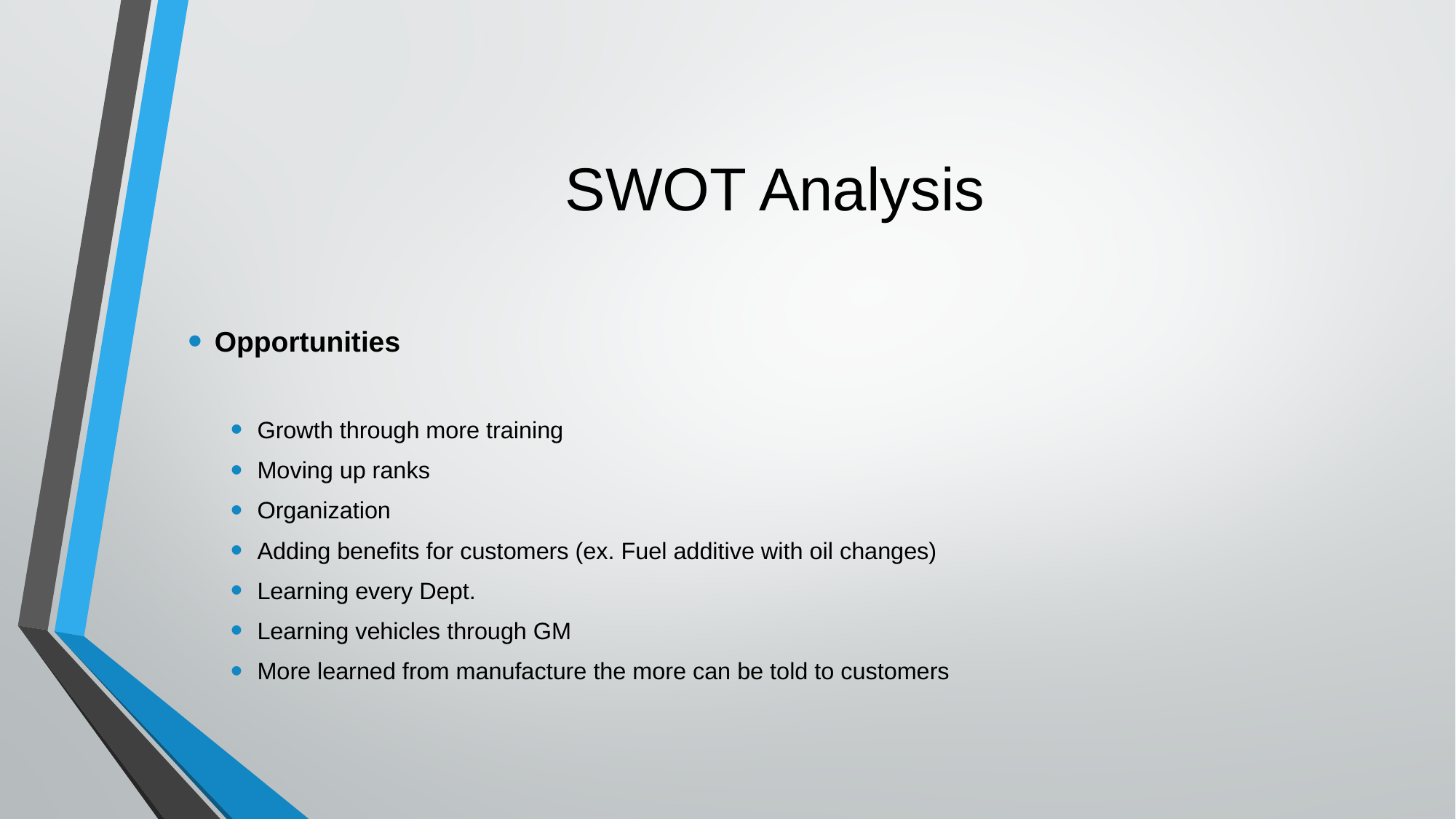

# SWOT Analysis
Opportunities

Growth through more training
Moving up ranks
Organization
Adding benefits for customers (ex. Fuel additive with oil changes)
Learning every Dept.
Learning vehicles through GM
More learned from manufacture the more can be told to customers